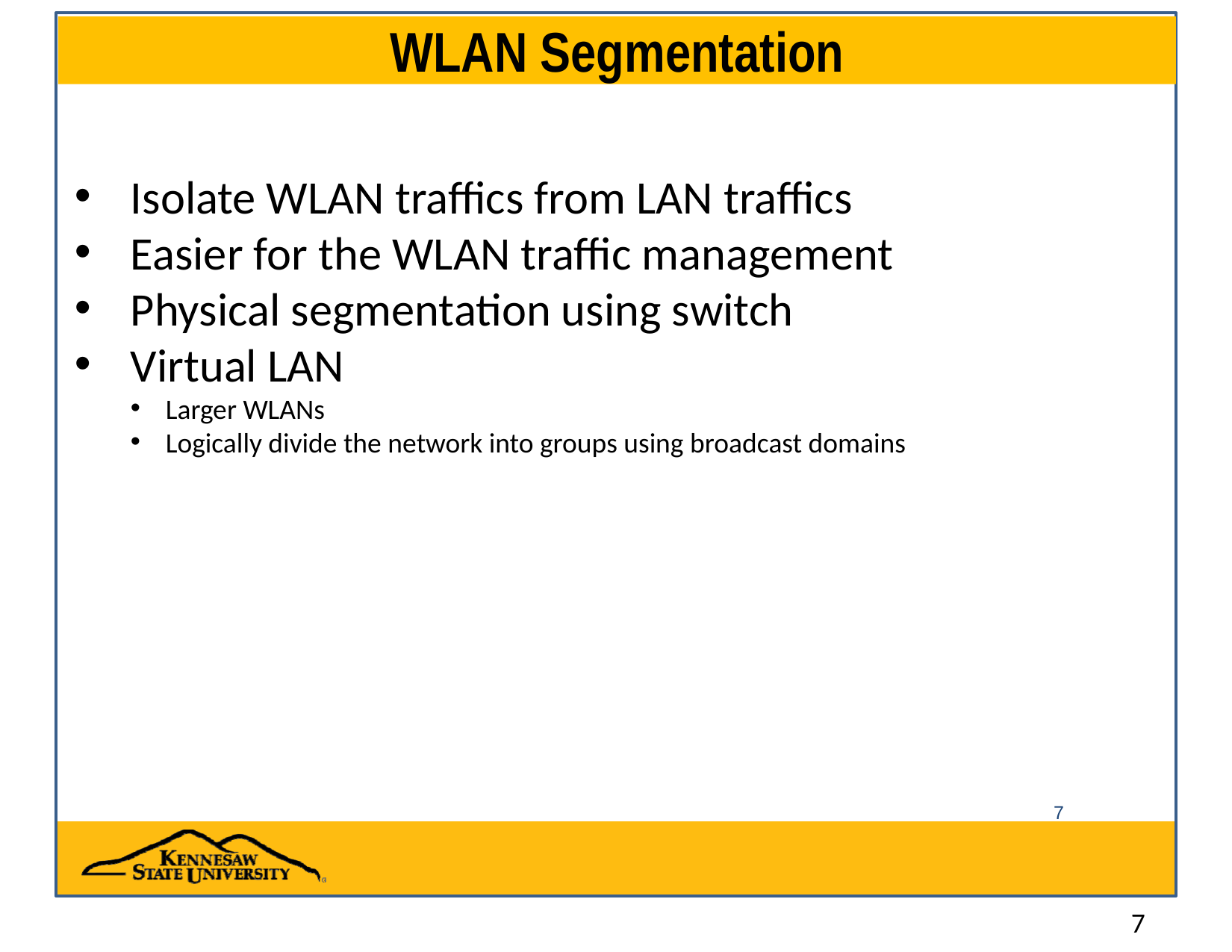

# WLAN Segmentation
Isolate WLAN traffics from LAN traffics
Easier for the WLAN traffic management
Physical segmentation using switch
Virtual LAN
Larger WLANs
Logically divide the network into groups using broadcast domains
7